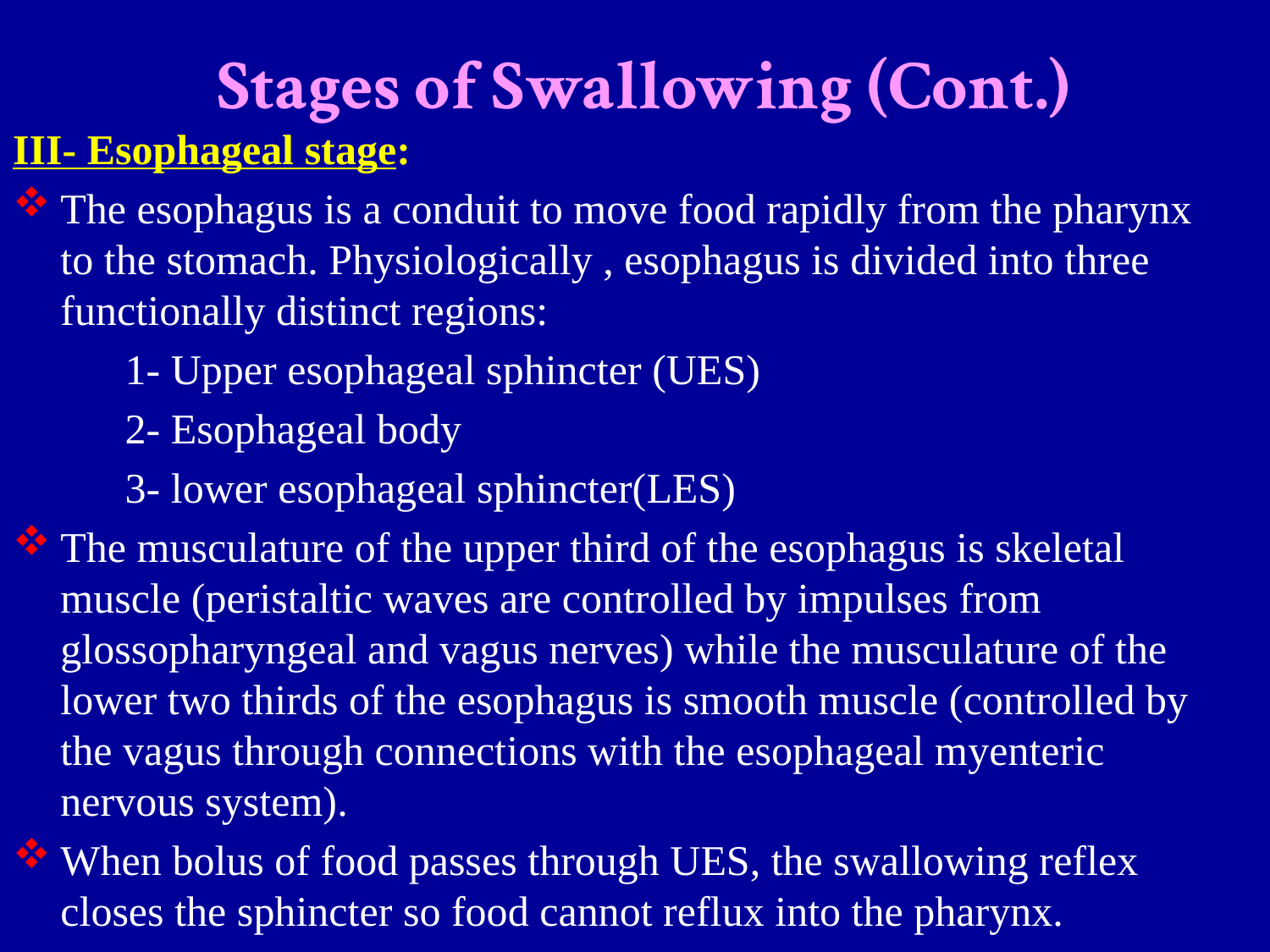

# Stages of Swallowing (Cont.)
III- Esophageal stage:
The esophagus is a conduit to move food rapidly from the pharynx to the stomach. Physiologically , esophagus is divided into three functionally distinct regions:
1- Upper esophageal sphincter (UES)
2- Esophageal body
3- lower esophageal sphincter(LES)
The musculature of the upper third of the esophagus is skeletal muscle (peristaltic waves are controlled by impulses from glossopharyngeal and vagus nerves) while the musculature of the lower two thirds of the esophagus is smooth muscle (controlled by the vagus through connections with the esophageal myenteric nervous system).
When bolus of food passes through UES, the swallowing reflex closes the sphincter so food cannot reflux into the pharynx.